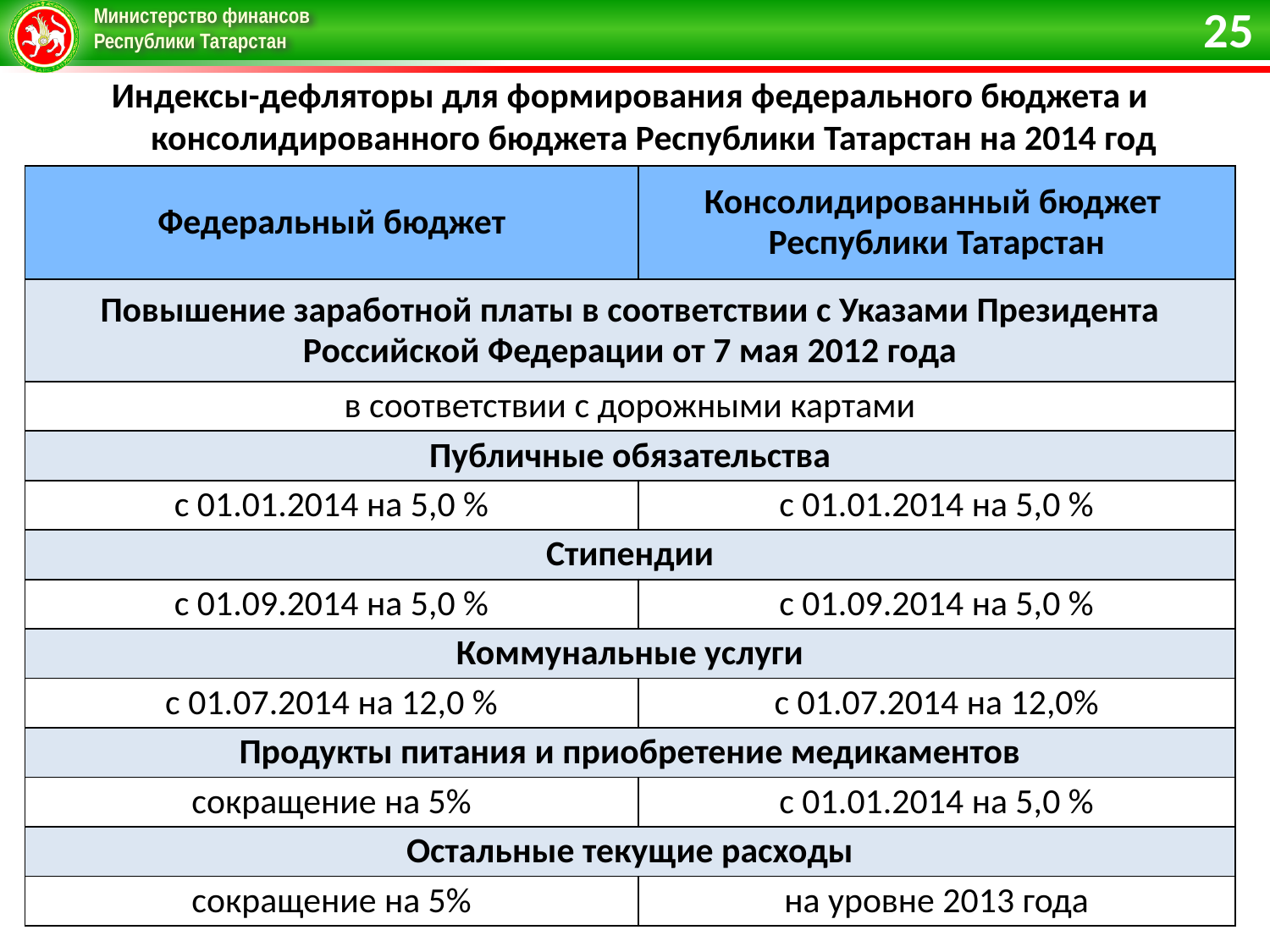

25
Индексы-дефляторы для формирования федерального бюджета и консолидированного бюджета Республики Татарстан на 2014 год
| Федеральный бюджет | Консолидированный бюджет Республики Татарстан |
| --- | --- |
| Повышение заработной платы в соответствии с Указами Президента Российской Федерации от 7 мая 2012 года |  |
| в соответствии с дорожными картами |  |
| Публичные обязательства |  |
| с 01.01.2014 на 5,0 % | с 01.01.2014 на 5,0 % |
| Стипендии |  |
| с 01.09.2014 на 5,0 % | с 01.09.2014 на 5,0 % |
| Коммунальные услуги |  |
| с 01.07.2014 на 12,0 % | с 01.07.2014 на 12,0% |
| Продукты питания и приобретение медикаментов |  |
| сокращение на 5% | с 01.01.2014 на 5,0 % |
| Остальные текущие расходы |  |
| сокращение на 5% | на уровне 2013 года |